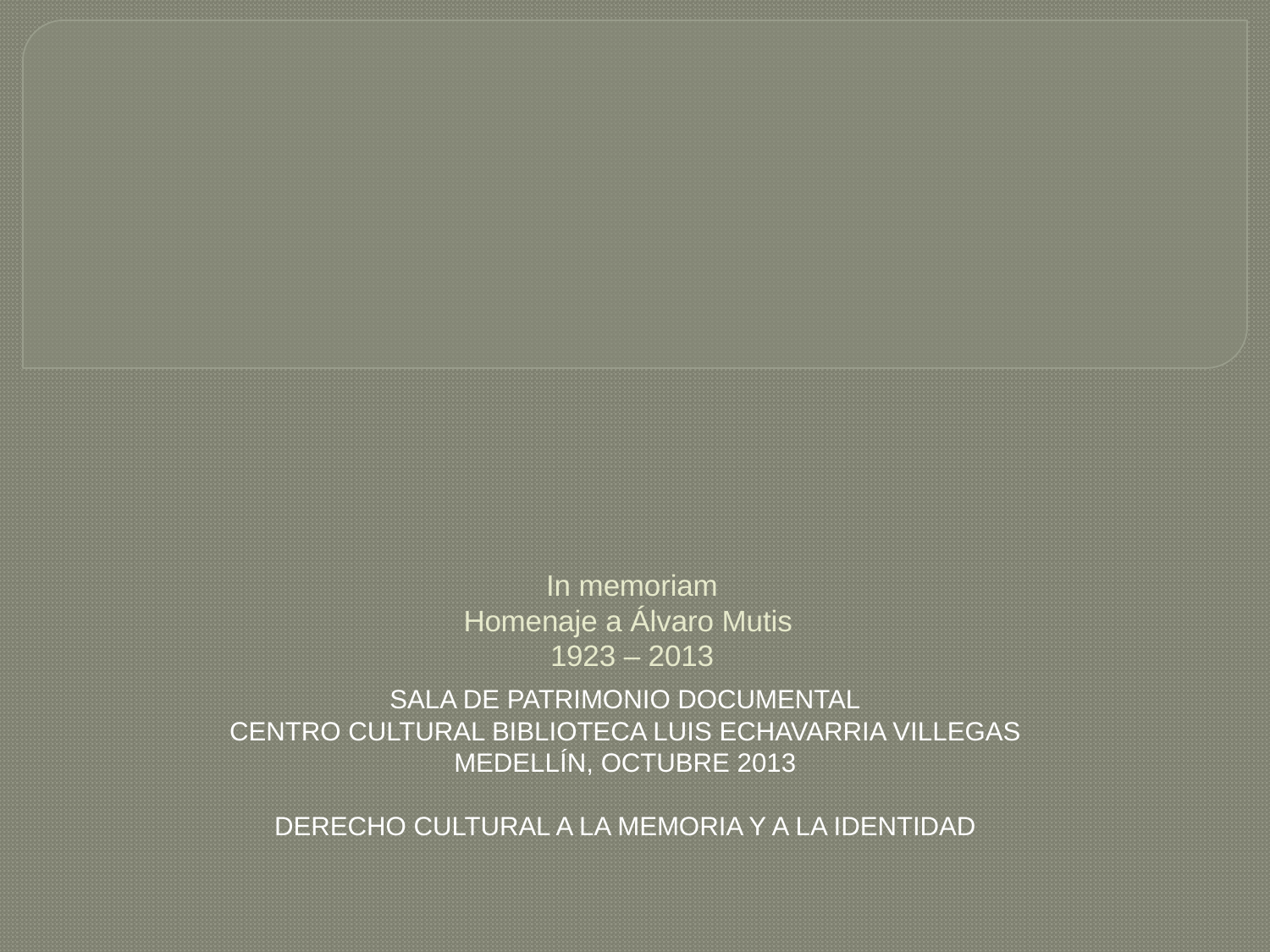

# In memoriam Homenaje a Álvaro Mutis 1923 – 2013
SALA DE PATRIMONIO DOCUMENTAL
CENTRO CULTURAL BIBLIOTECA LUIS ECHAVARRIA VILLEGAS
MEDELLÍN, OCTUBRE 2013

DERECHO CULTURAL A LA MEMORIA Y A LA IDENTIDAD